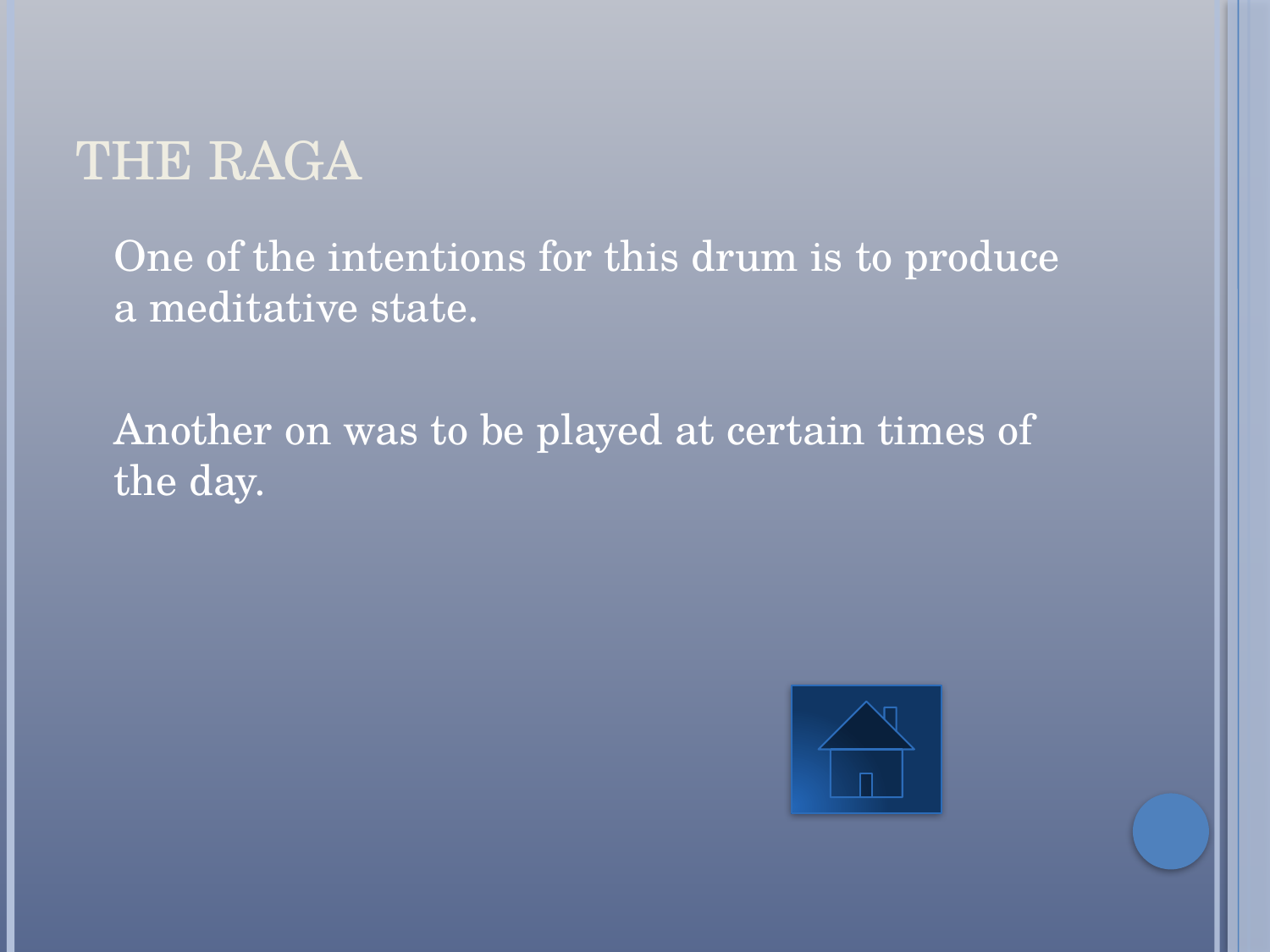

# The Raga
	One of the intentions for this drum is to produce a meditative state.

	Another on was to be played at certain times of the day.